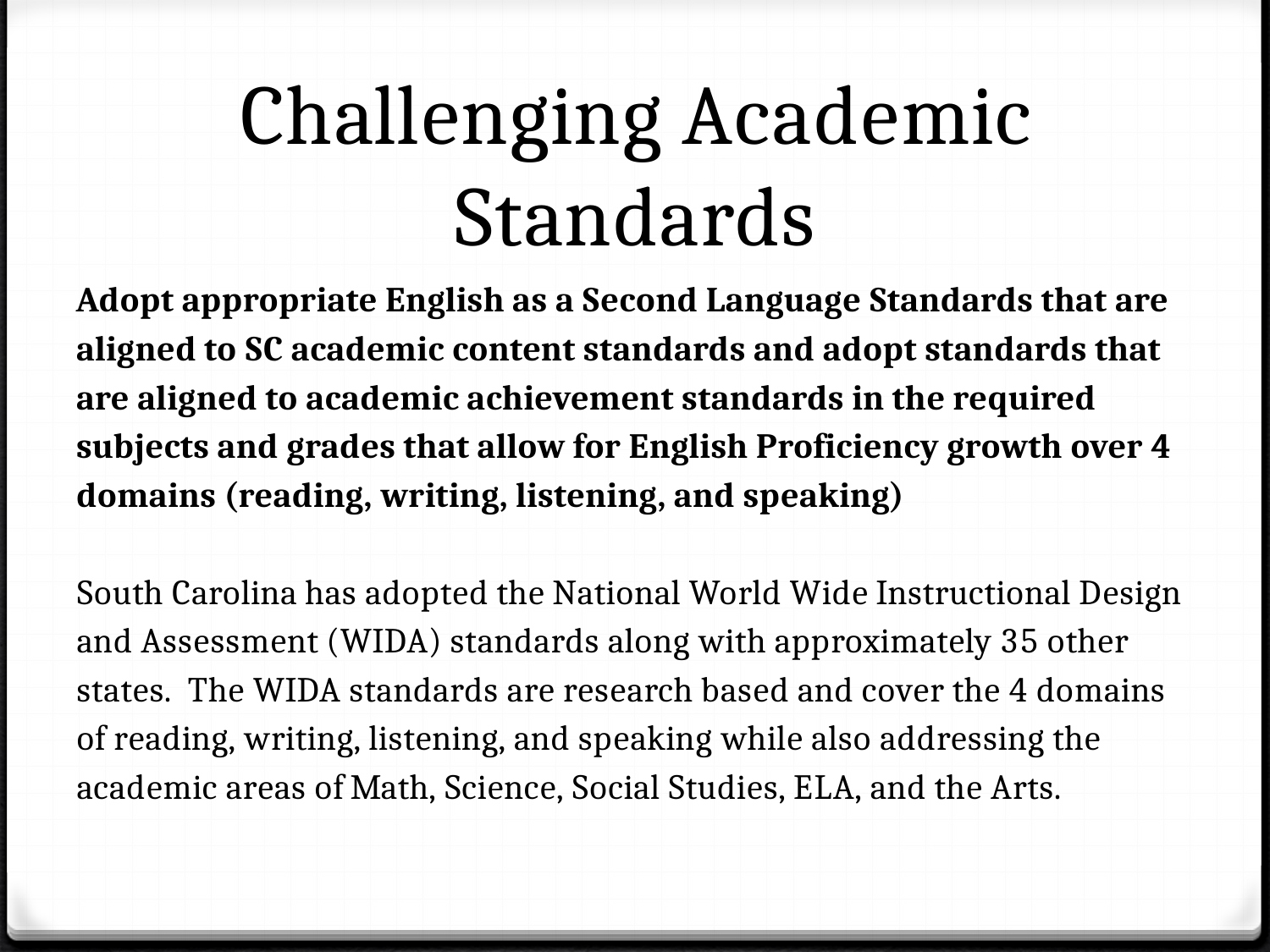

# Challenging Academic Standards
Adopt appropriate English as a Second Language Standards that are aligned to SC academic content standards and adopt standards that are aligned to academic achievement standards in the required subjects and grades that allow for English Proficiency growth over 4 domains (reading, writing, listening, and speaking)

South Carolina has adopted the National World Wide Instructional Design and Assessment (WIDA) standards along with approximately 35 other states.  The WIDA standards are research based and cover the 4 domains of reading, writing, listening, and speaking while also addressing the academic areas of Math, Science, Social Studies, ELA, and the Arts.